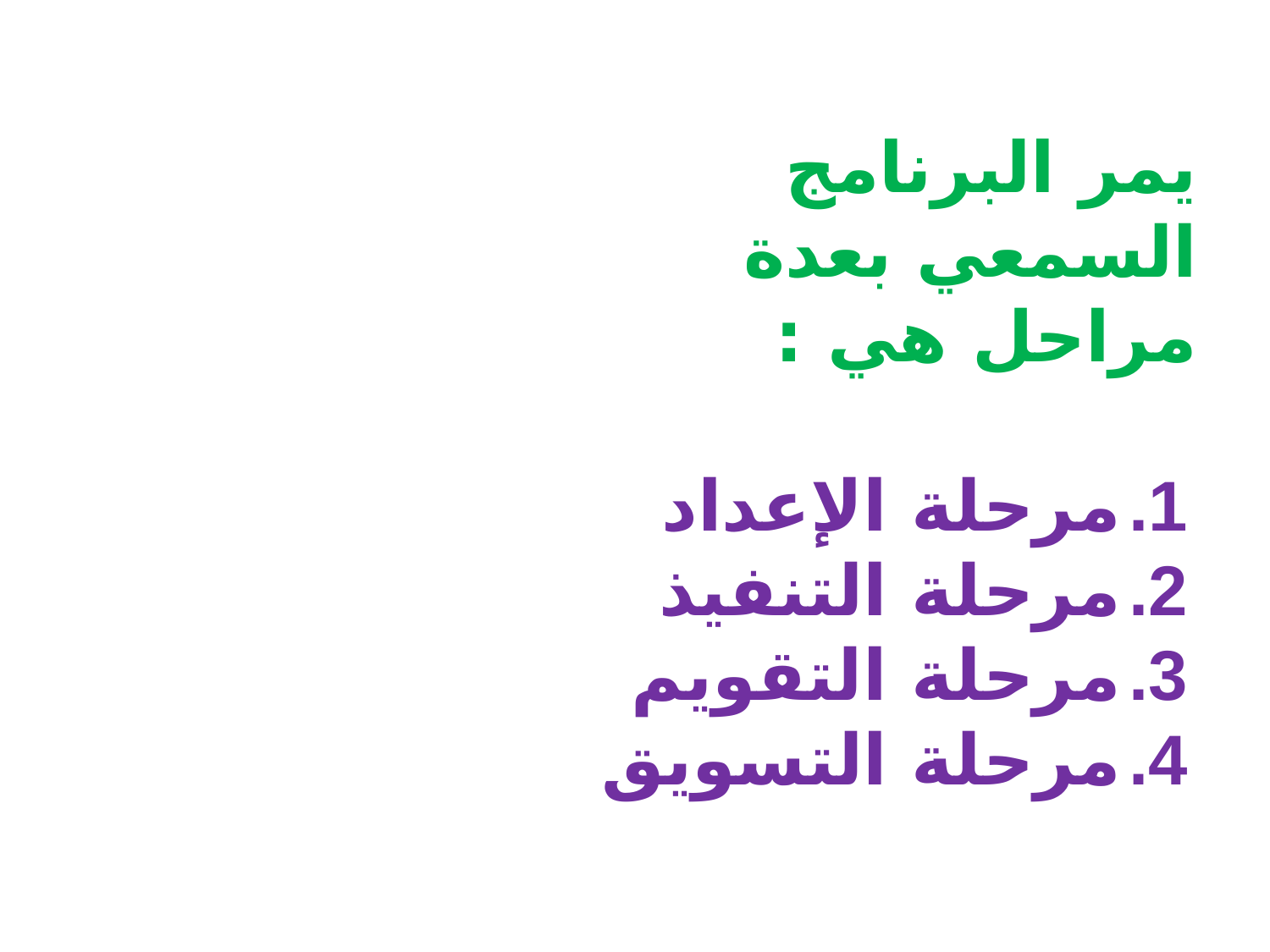

يمر البرنامج السمعي بعدة مراحل هي :

مرحلة الإعداد
مرحلة التنفيذ
مرحلة التقويم
مرحلة التسويق

2